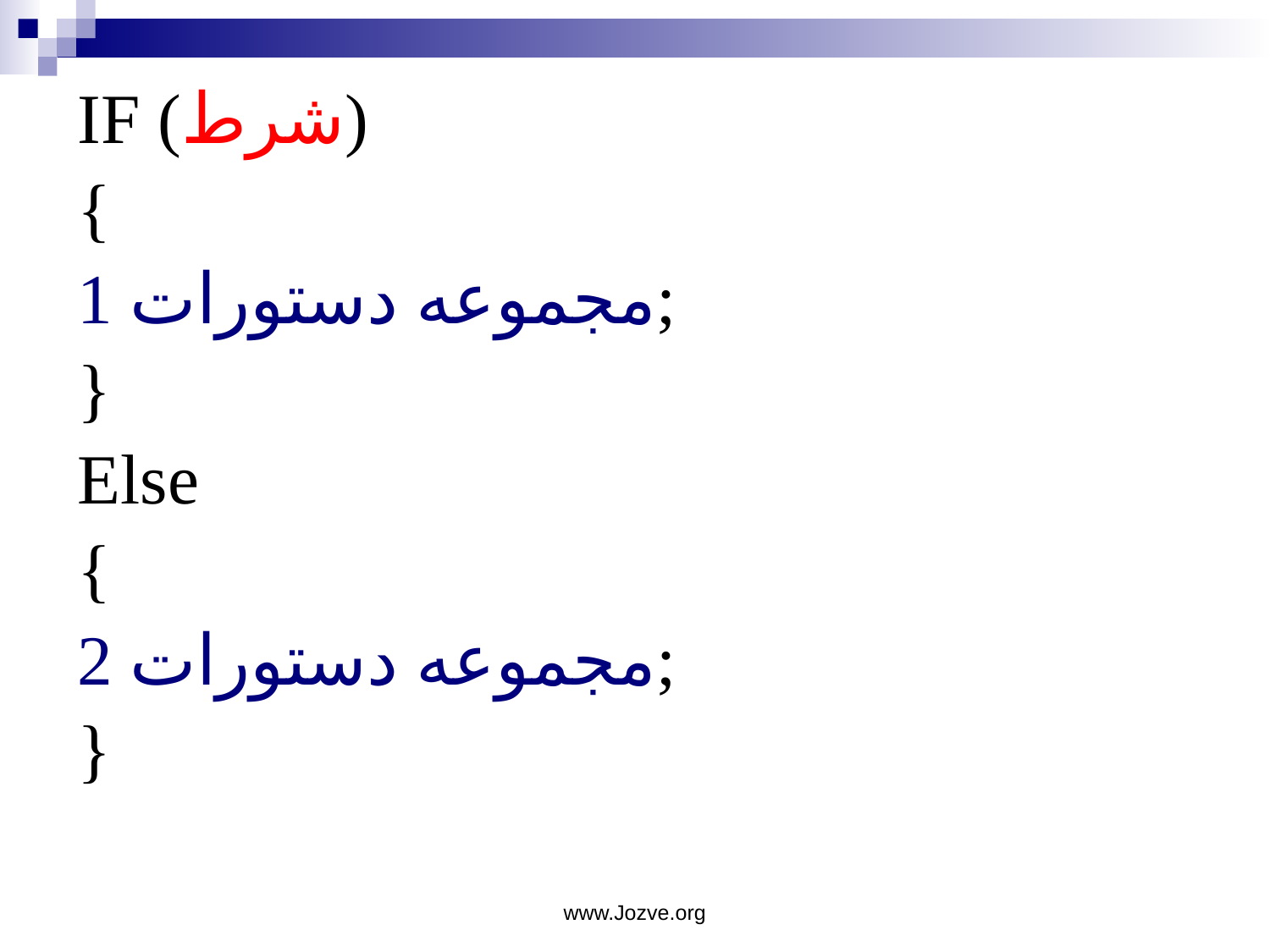

IF (شرط)
{
مجموعه دستورات 1;
}
Else
{
مجموعه دستورات 2;
}

www.Jozve.org